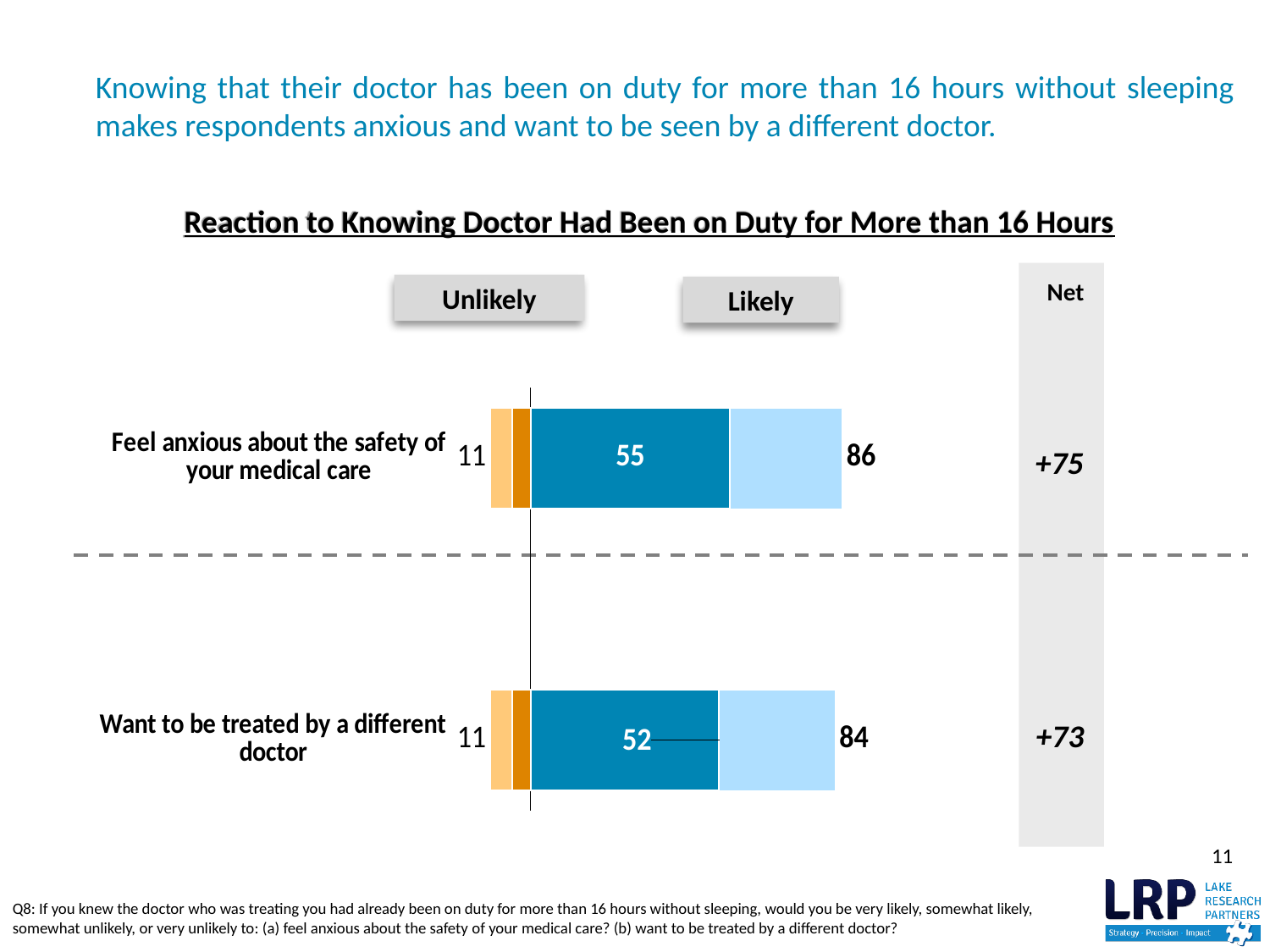

# Knowing that their doctor has been on duty for more than 16 hours without sleeping makes respondents anxious and want to be seen by a different doctor.
Reaction to Knowing Doctor Had Been on Duty for More than 16 Hours

### Chart

| Category | Total likely | Total unlikely | Very likely | Very unlikely |
|---|---|---|---|---|
| Feel anxious about the safety of your medical care | 86.0 | -11.0 | 55.0 | -5.0 |
|  | None | None | None | None |
| Want to be treated by a different doctor | 84.0 | -11.0 | 52.0 | -5.0 |
Indep
Fav/Unfav

Unlikely
Likely
Net
48/44
31/56
+75
27/65
35/50
+73
11
Q8: If you knew the doctor who was treating you had already been on duty for more than 16 hours without sleeping, would you be very likely, somewhat likely, somewhat unlikely, or very unlikely to: (a) feel anxious about the safety of your medical care? (b) want to be treated by a different doctor?